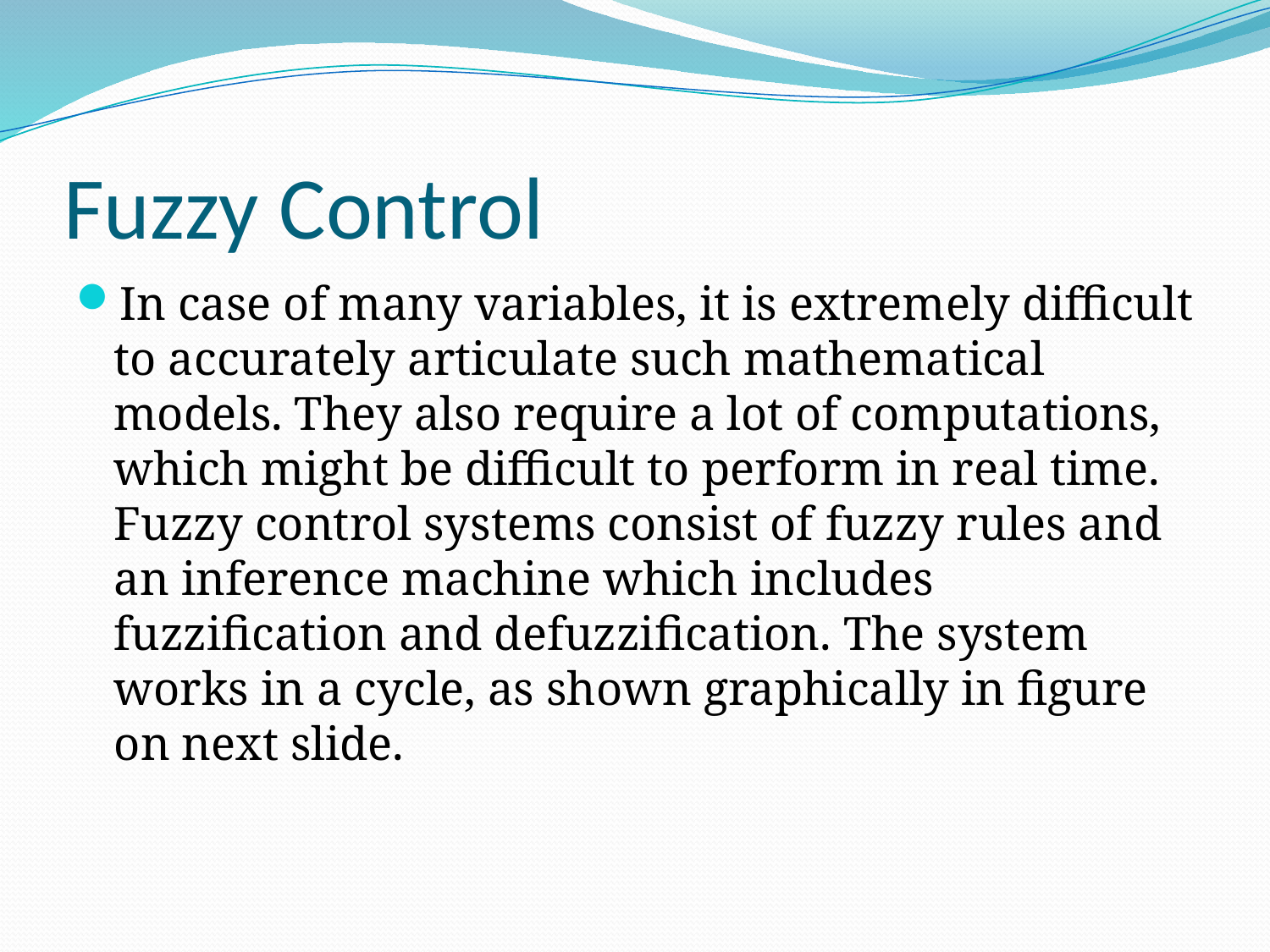

# Fuzzy Control
In case of many variables, it is extremely difficult to accurately articulate such mathematical models. They also require a lot of computations, which might be difficult to perform in real time. Fuzzy control systems consist of fuzzy rules and an inference machine which includes fuzzification and defuzzification. The system works in a cycle, as shown graphically in figure on next slide.